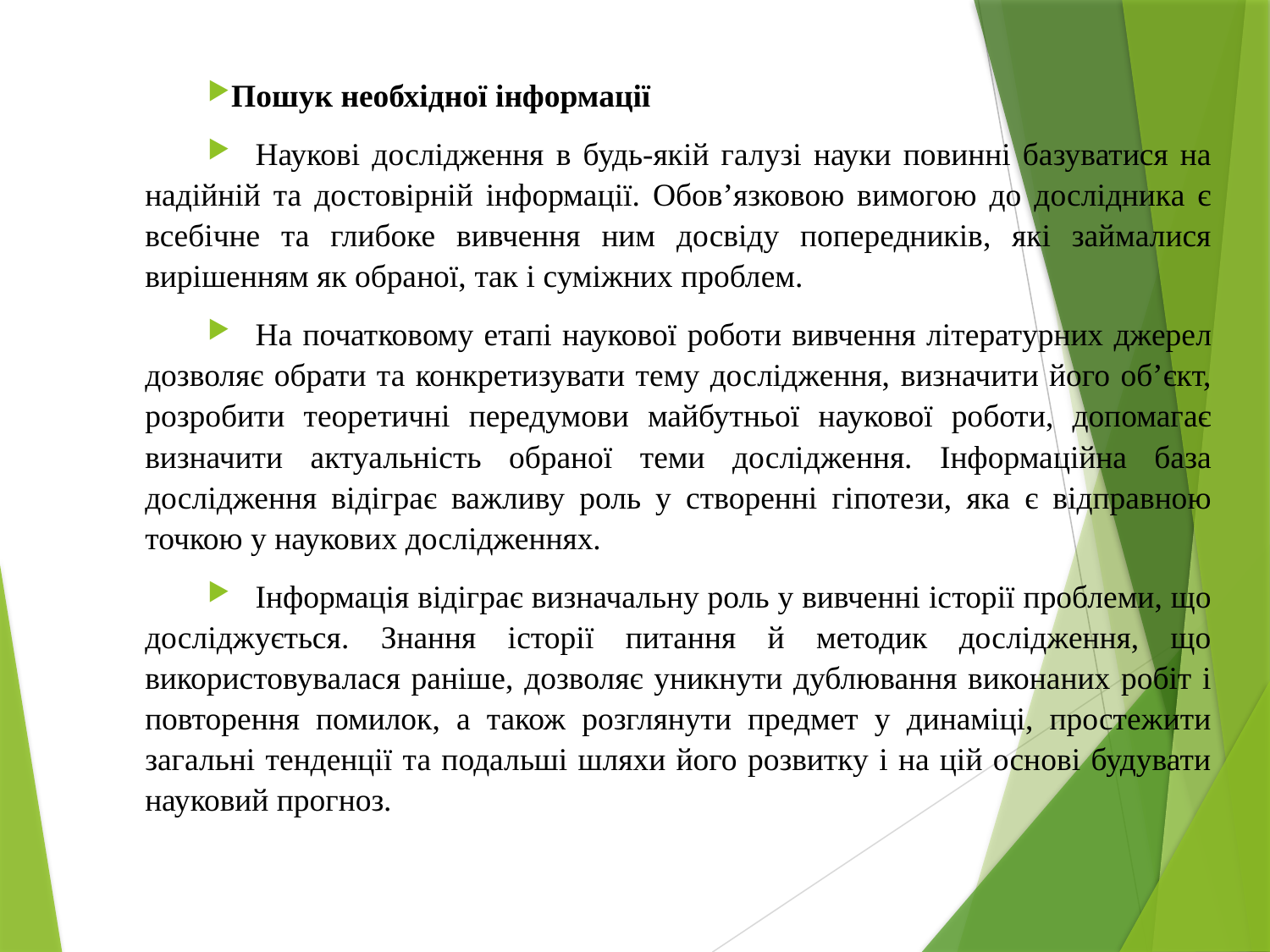

Пошук необхідної інформації
   Наукові дослідження в будь-якій галузі науки повинні базуватися на надійній та достовірній інформації. Обов’язковою вимогою до дослідника є всебічне та глибоке вивчення ним досвіду попередників, які займалися вирішенням як обраної, так і суміжних проблем.
   На початковому етапі наукової роботи вивчення літературних джерел дозволяє обрати та конкретизувати тему дослідження, визначити його об’єкт, розробити теоретичні передумови майбутньої наукової роботи, допомагає визначити актуальність обраної теми дослідження. Інформаційна база дослідження відіграє важливу роль у створенні гіпотези, яка є відправною точкою у наукових дослідженнях.
   Інформація відіграє визначальну роль у вивченні історії проблеми, що досліджується. Знання історії питання й методик дослідження, що використовувалася раніше, дозволяє уникнути дублювання виконаних робіт і повторення помилок, а також розглянути предмет у динаміці, простежити загальні тенденції та подальші шляхи його розвитку і на цій основі будувати науковий прогноз.